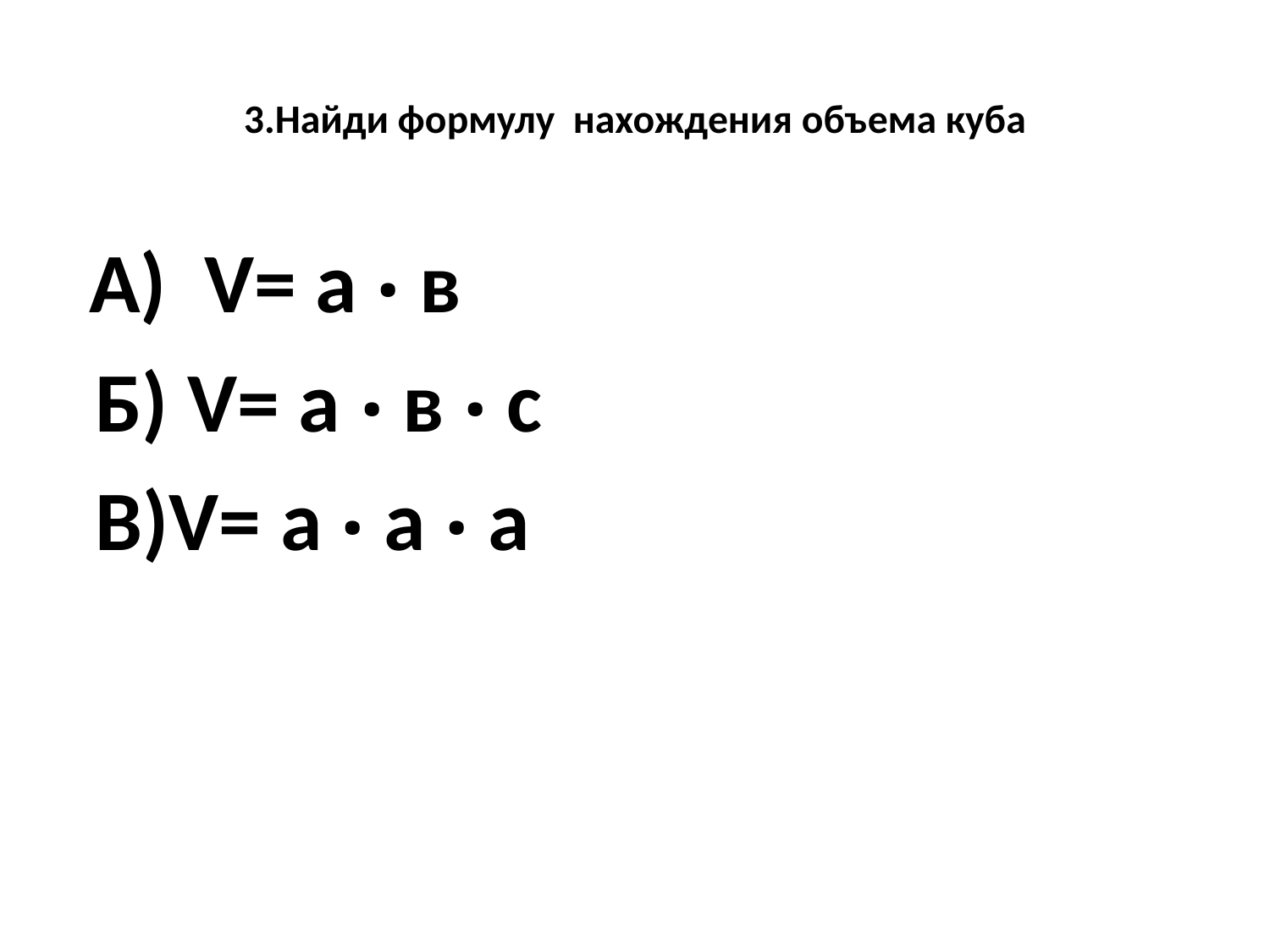

# 3.Найди формулу  нахождения объема куба
 А)  V= а ‧ в
 Б) V= а ‧ в ‧ с
 В)V= а ‧ а ‧ а